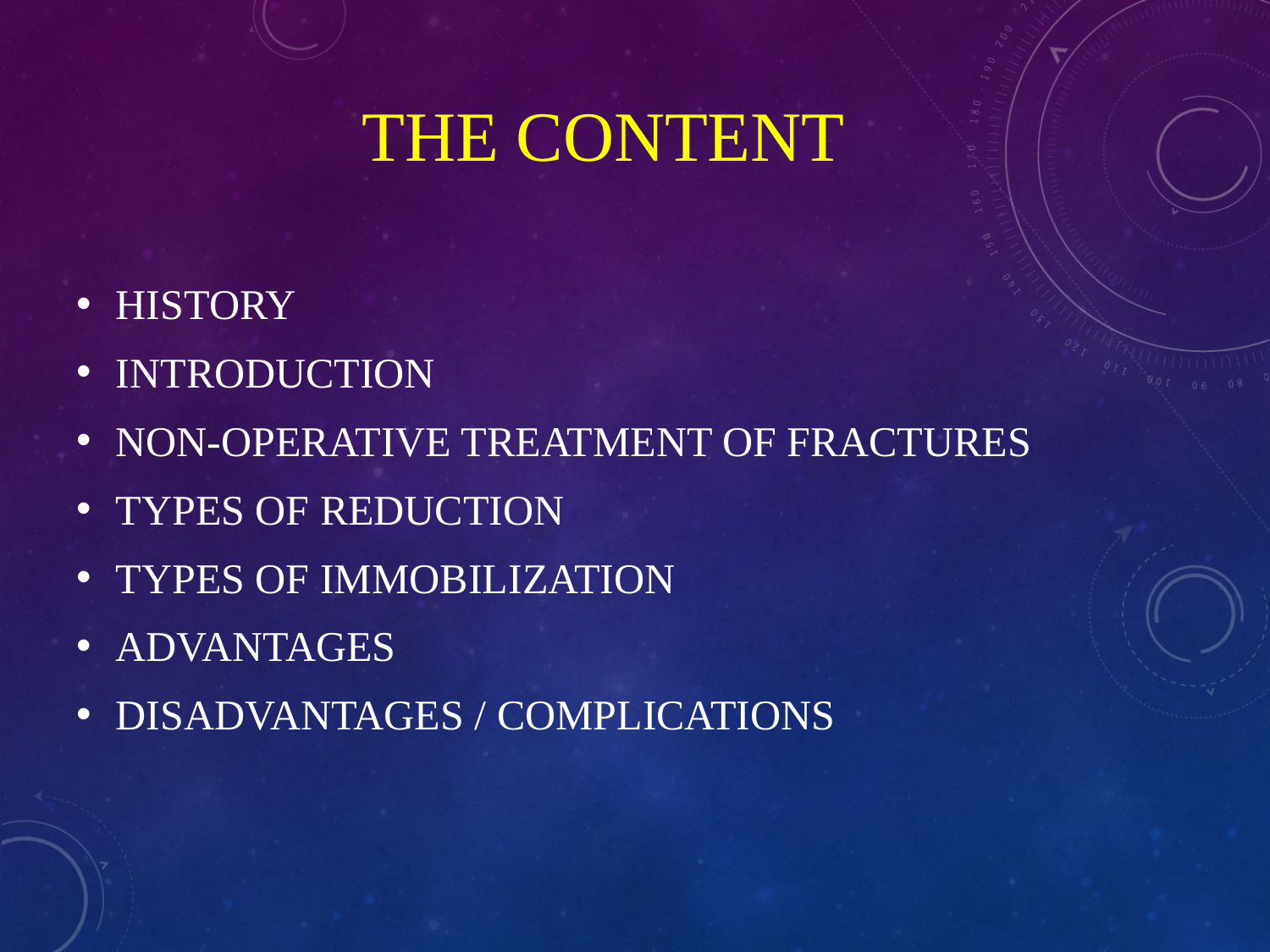

# THE CONTENT
HISTORY
INTRODUCTION
NON-OPERATIVE TREATMENT OF FRACTURES
TYPES OF REDUCTION
TYPES OF IMMOBILIZATION
ADVANTAGES
DISADVANTAGES / COMPLICATIONS